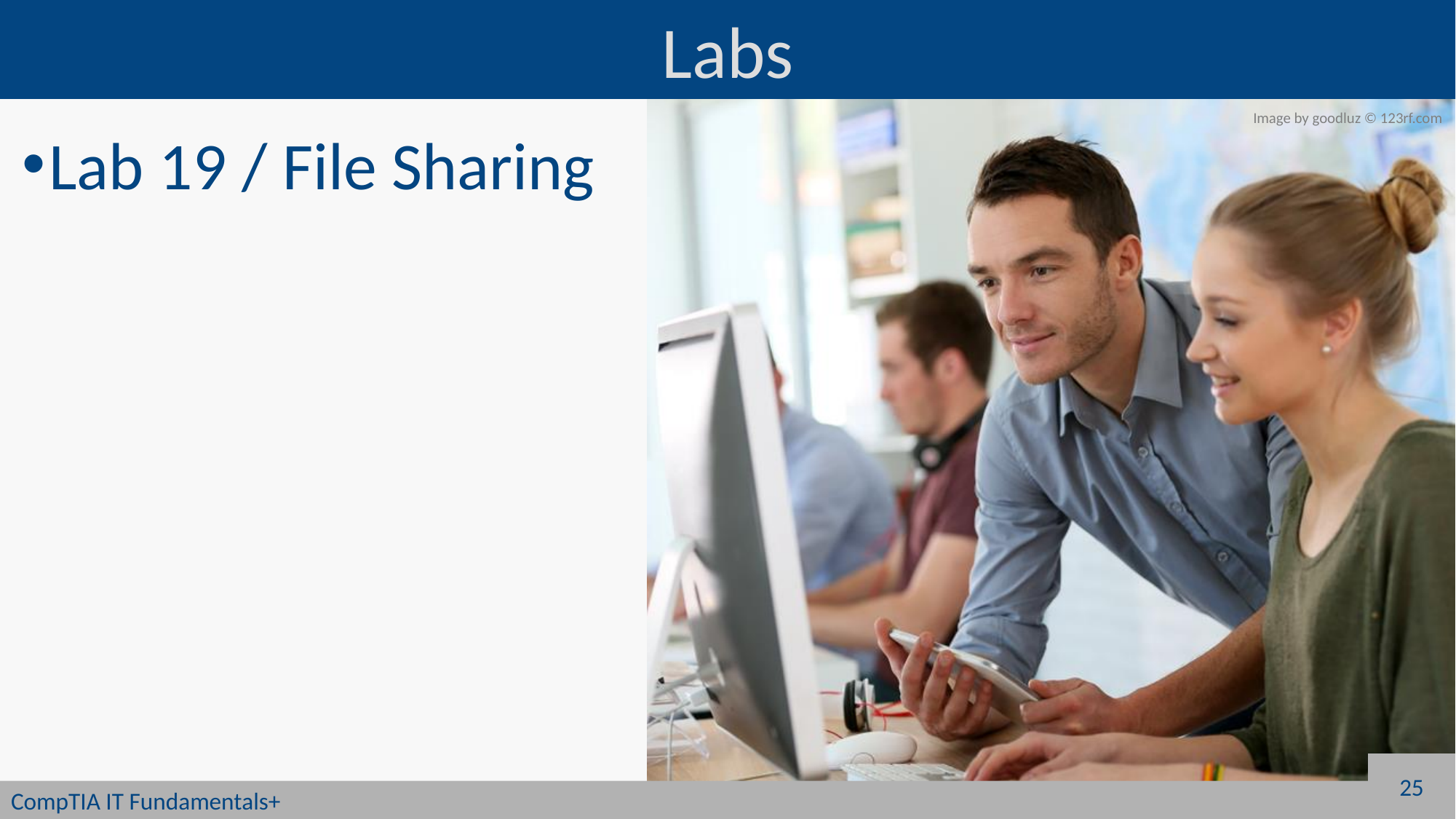

Lab 19 / File Sharing
25
CompTIA IT Fundamentals+